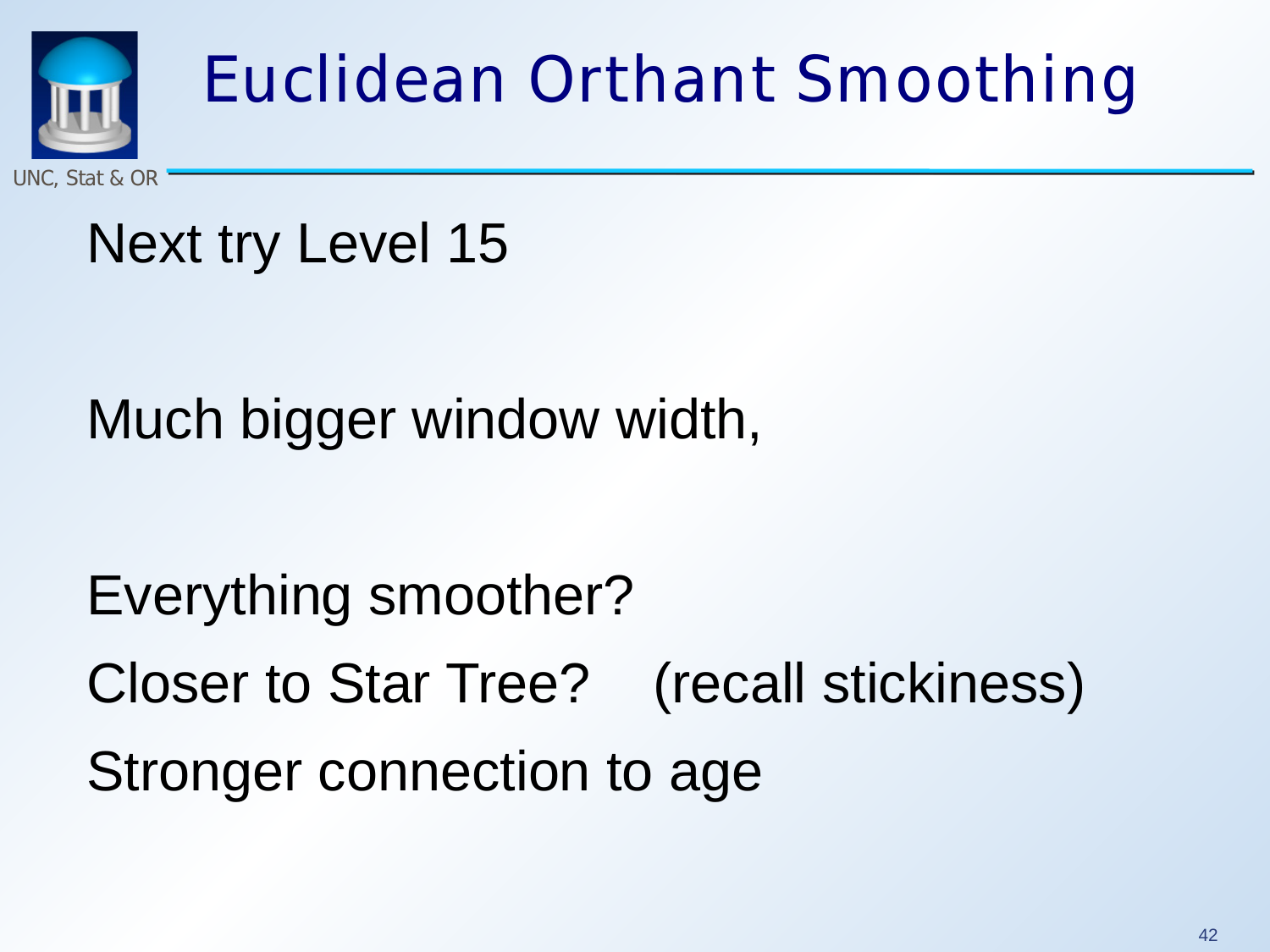

# Euclidean Orthant Smoothing
Next try Level 15

Much bigger window width,

Everything smoother?
Closer to Star Tree?    (recall stickiness)
Stronger connection to age